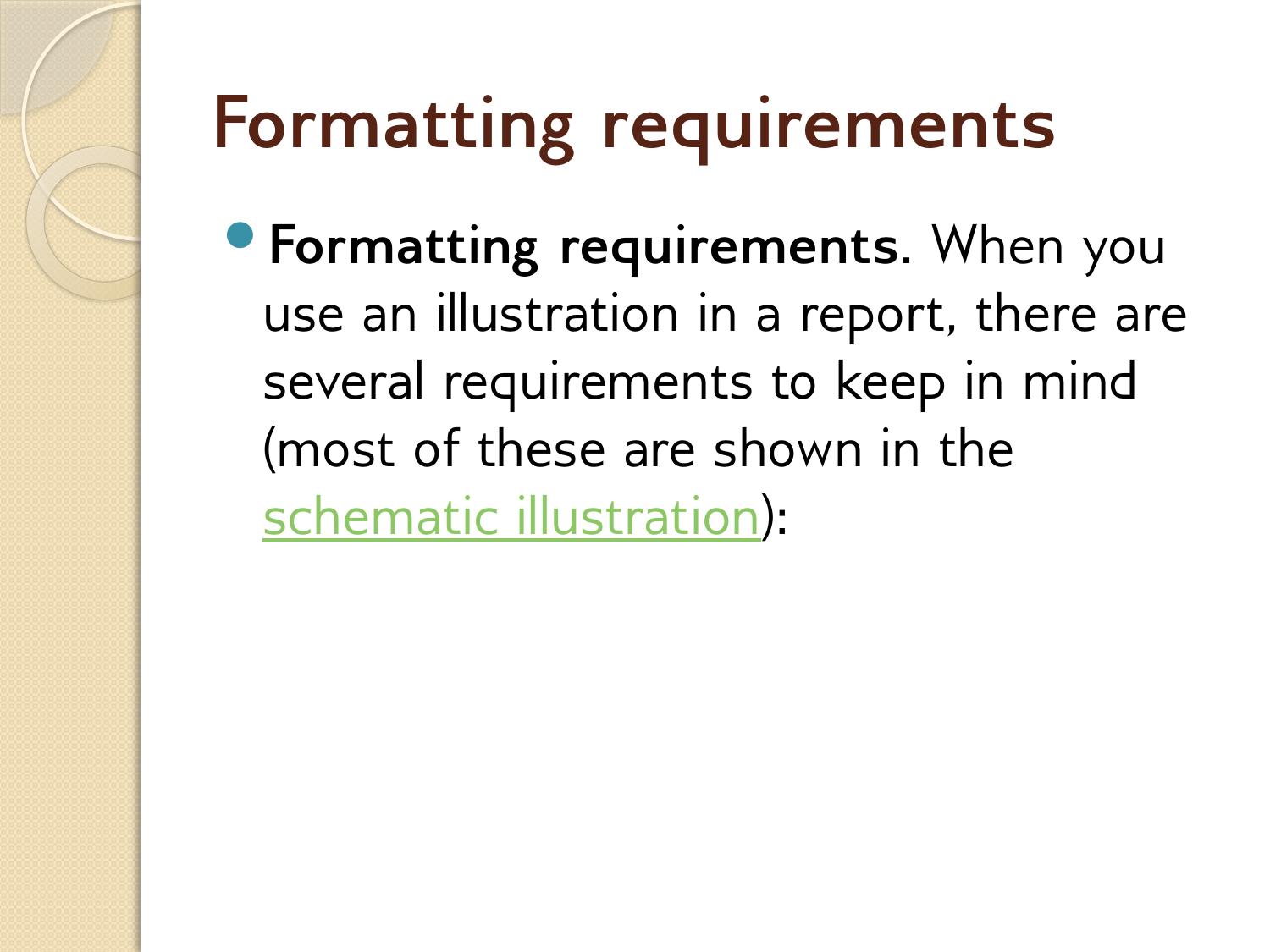

# Formatting requirements
Formatting requirements. When you use an illustration in a report, there are several requirements to keep in mind (most of these are shown in the schematic illustration):